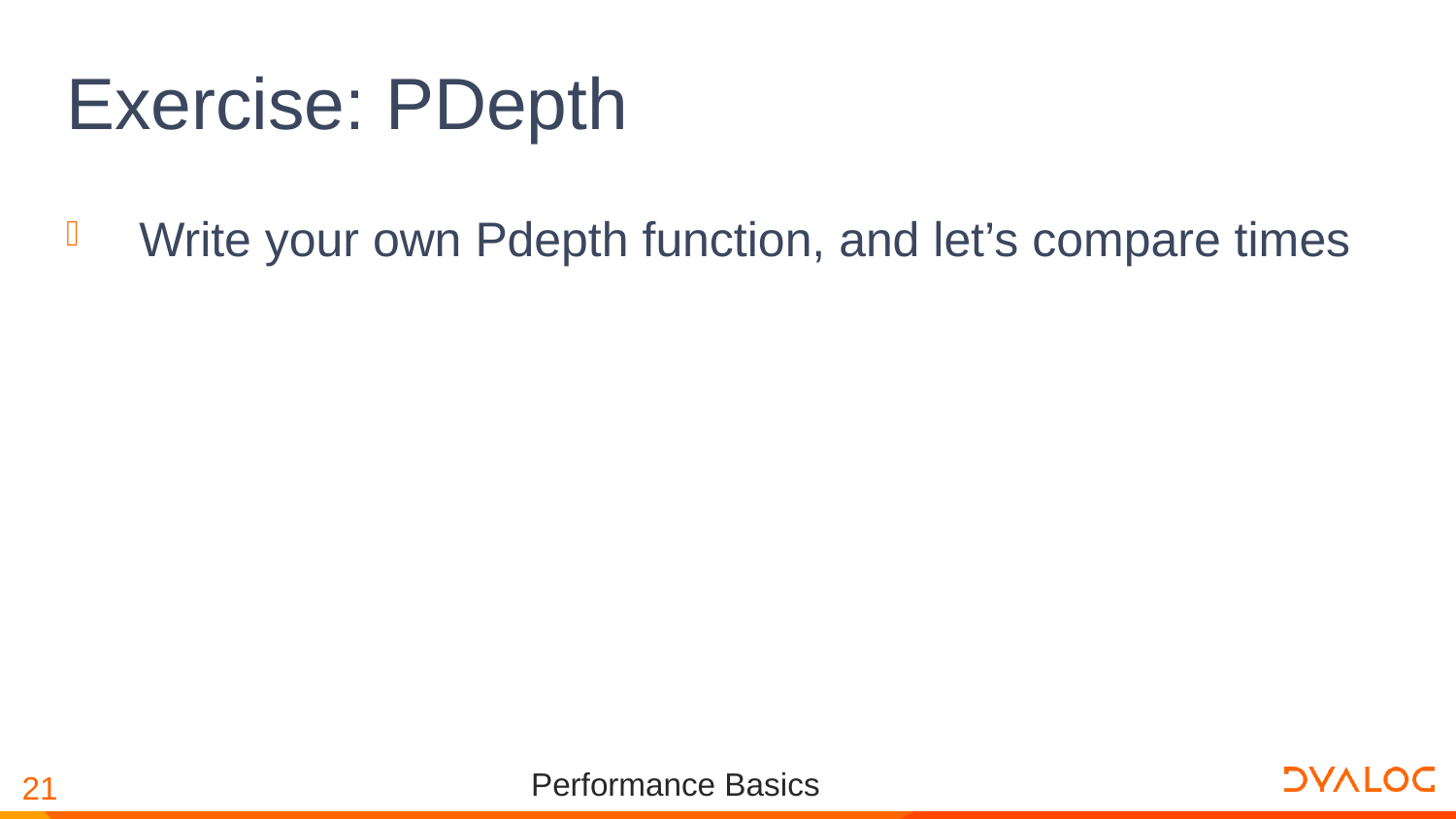

# Exercise: PDepth
Write your own Pdepth function, and let’s compare times